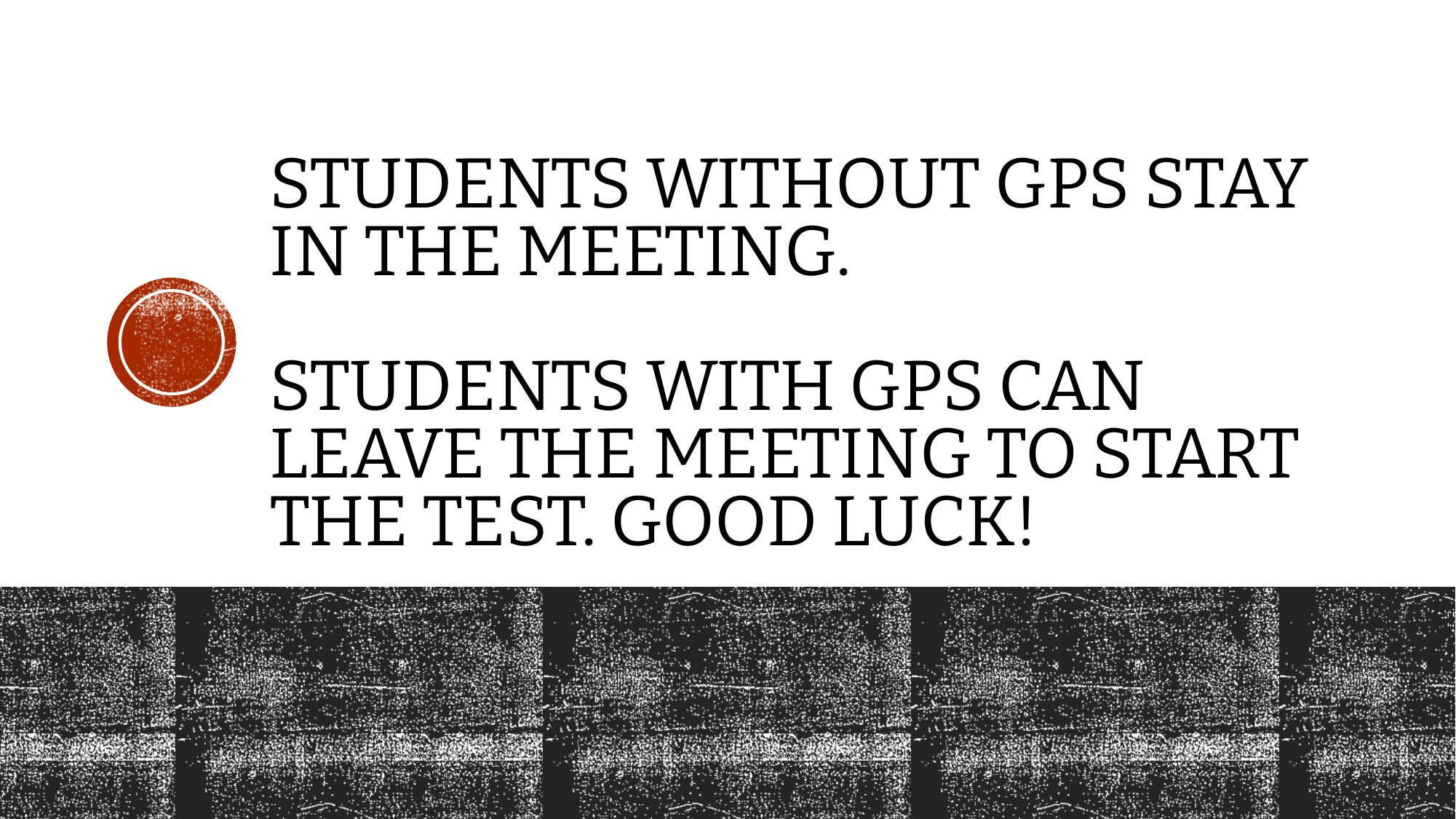

# Students without GPS stay in the meeting. Students with GPS can leave the meeting to start the test. Good luck!